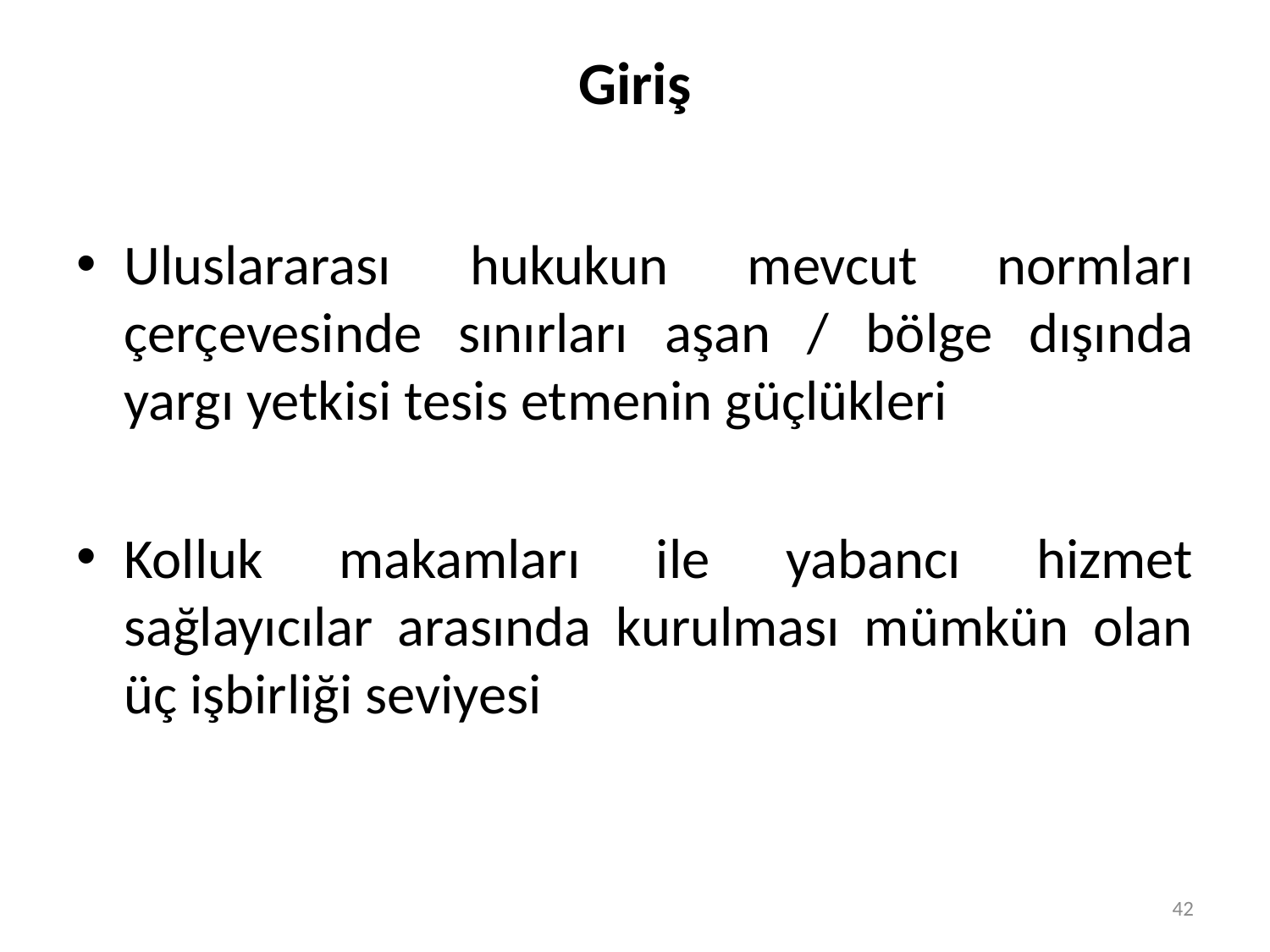

# Giriş
Uluslararası hukukun mevcut normları çerçevesinde sınırları aşan / bölge dışında yargı yetkisi tesis etmenin güçlükleri

Kolluk makamları ile yabancı hizmet sağlayıcılar arasında kurulması mümkün olan üç işbirliği seviyesi

42